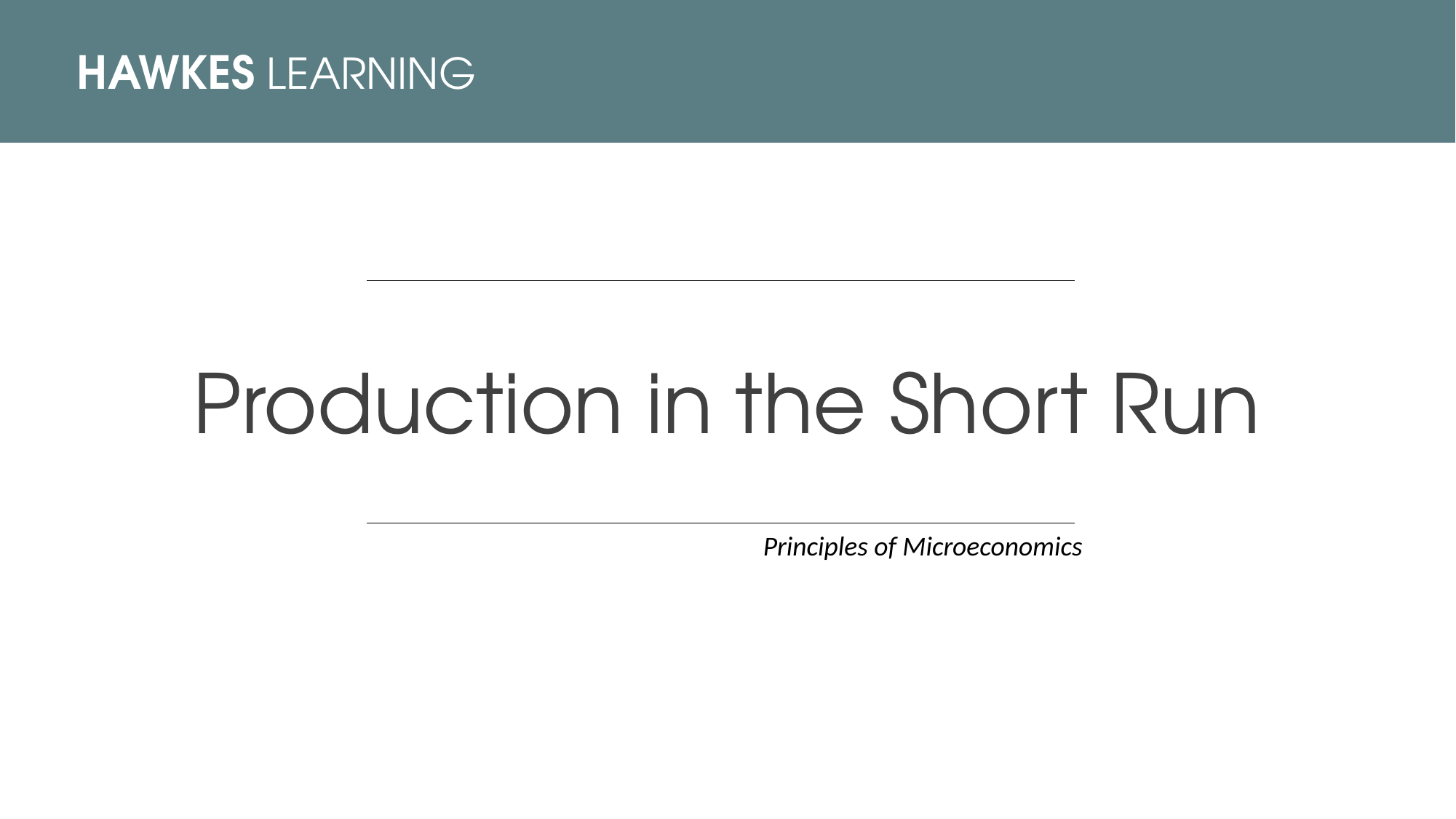

HAWKES LEARNING
Production in the Short Run
Principles of Microeconomics